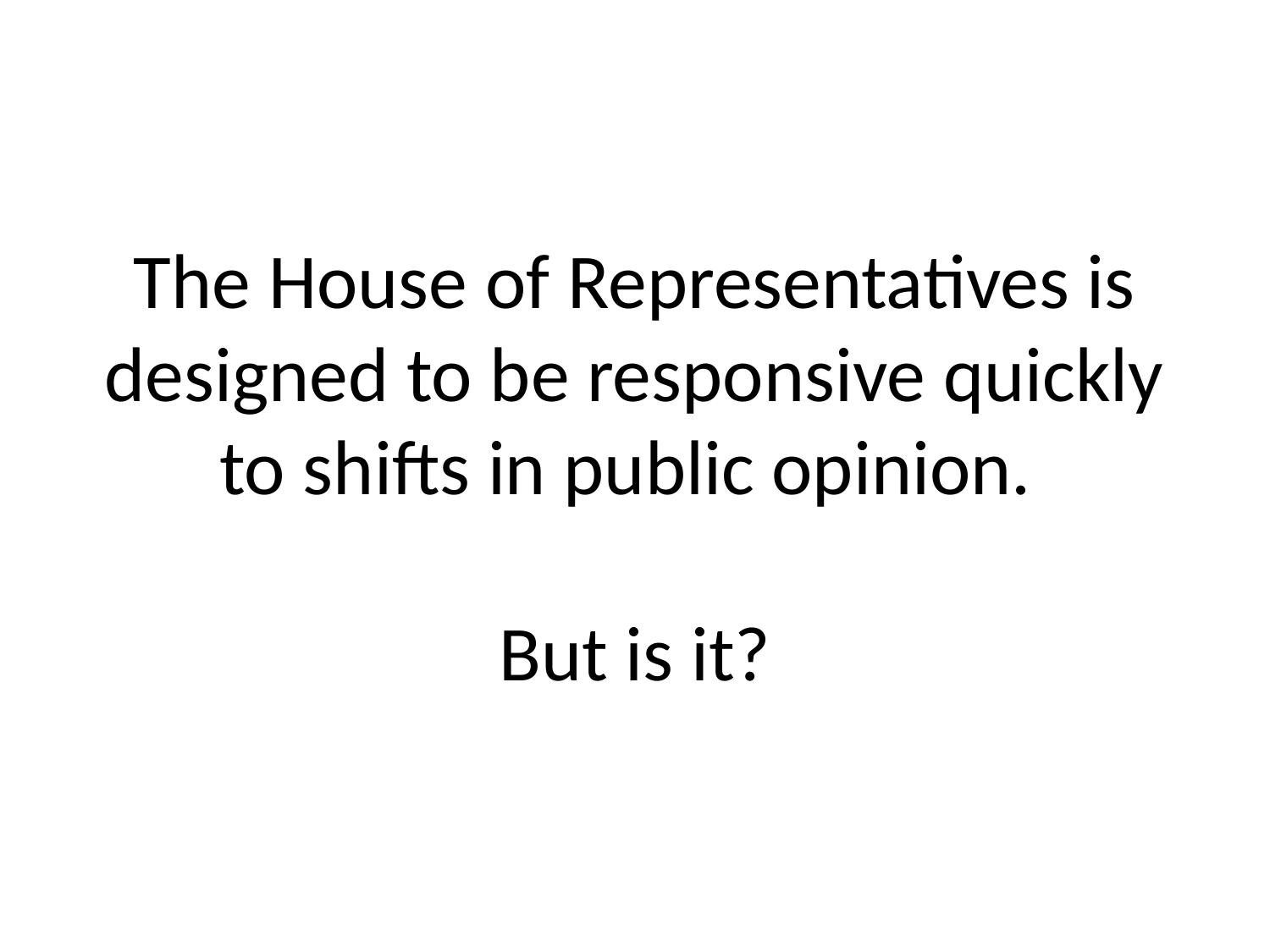

# The House of Representatives is designed to be responsive quickly to shifts in public opinion. But is it?